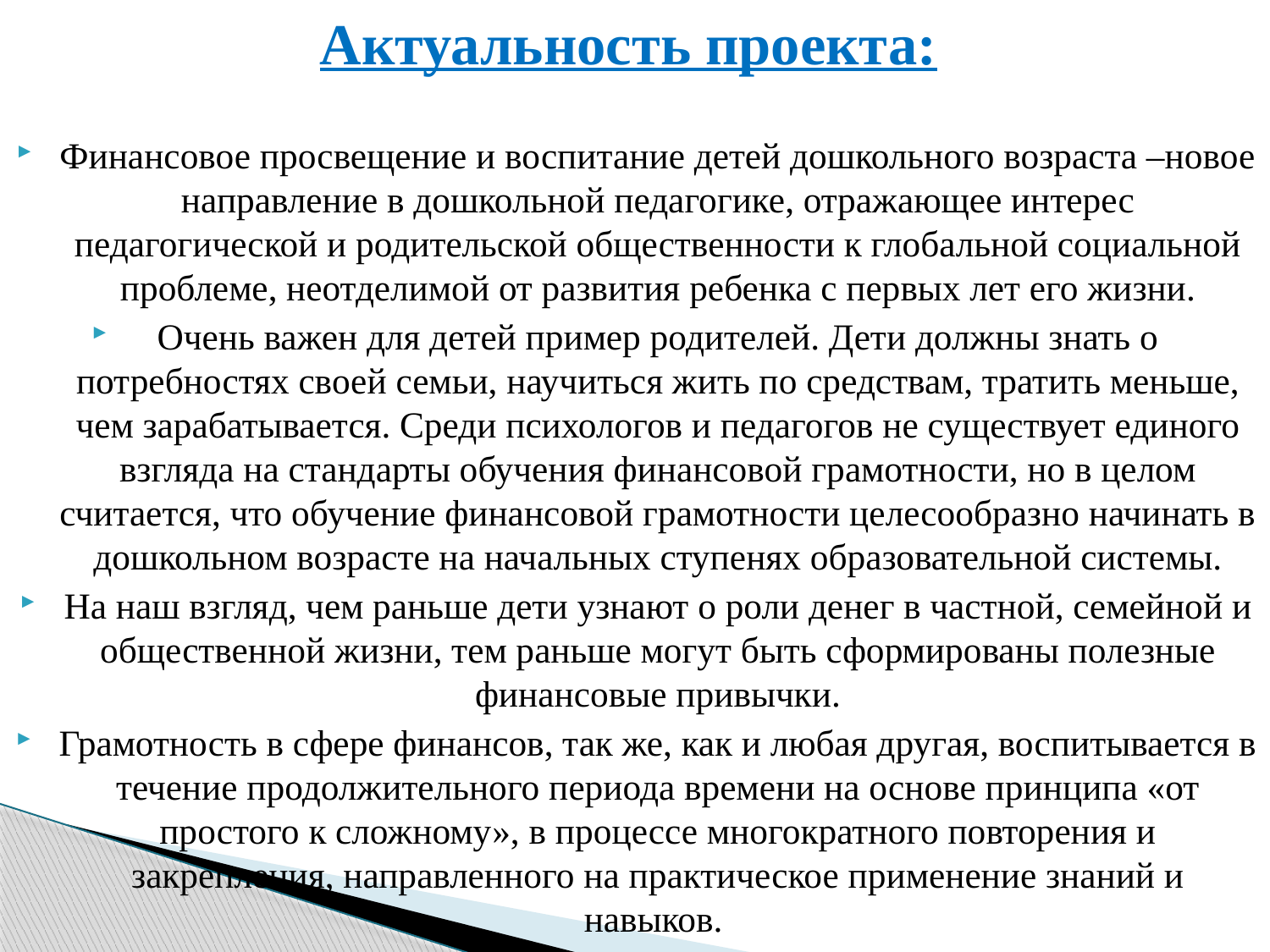

# Актуальность проекта:
Финансовое просвещение и воспитание детей дошкольного возраста –новое направление в дошкольной педагогике, отражающее интерес педагогической и родительской общественности к глобальной социальной проблеме, неотделимой от развития ребенка с первых лет его жизни.
Очень важен для детей пример родителей. Дети должны знать о потребностях своей семьи, научиться жить по средствам, тратить меньше, чем зарабатывается. Среди психологов и педагогов не существует единого взгляда на стандарты обучения финансовой грамотности, но в целом считается, что обучение финансовой грамотности целесообразно начинать в дошкольном возрасте на начальных ступенях образовательной системы.
На наш взгляд, чем раньше дети узнают о роли денег в частной, семейной и общественной жизни, тем раньше могут быть сформированы полезные финансовые привычки.
Грамотность в сфере финансов, так же, как и любая другая, воспитывается в течение продолжительного периода времени на основе принципа «от простого к сложному», в процессе многократного повторения и закрепления, направленного на практическое применение знаний и навыков.